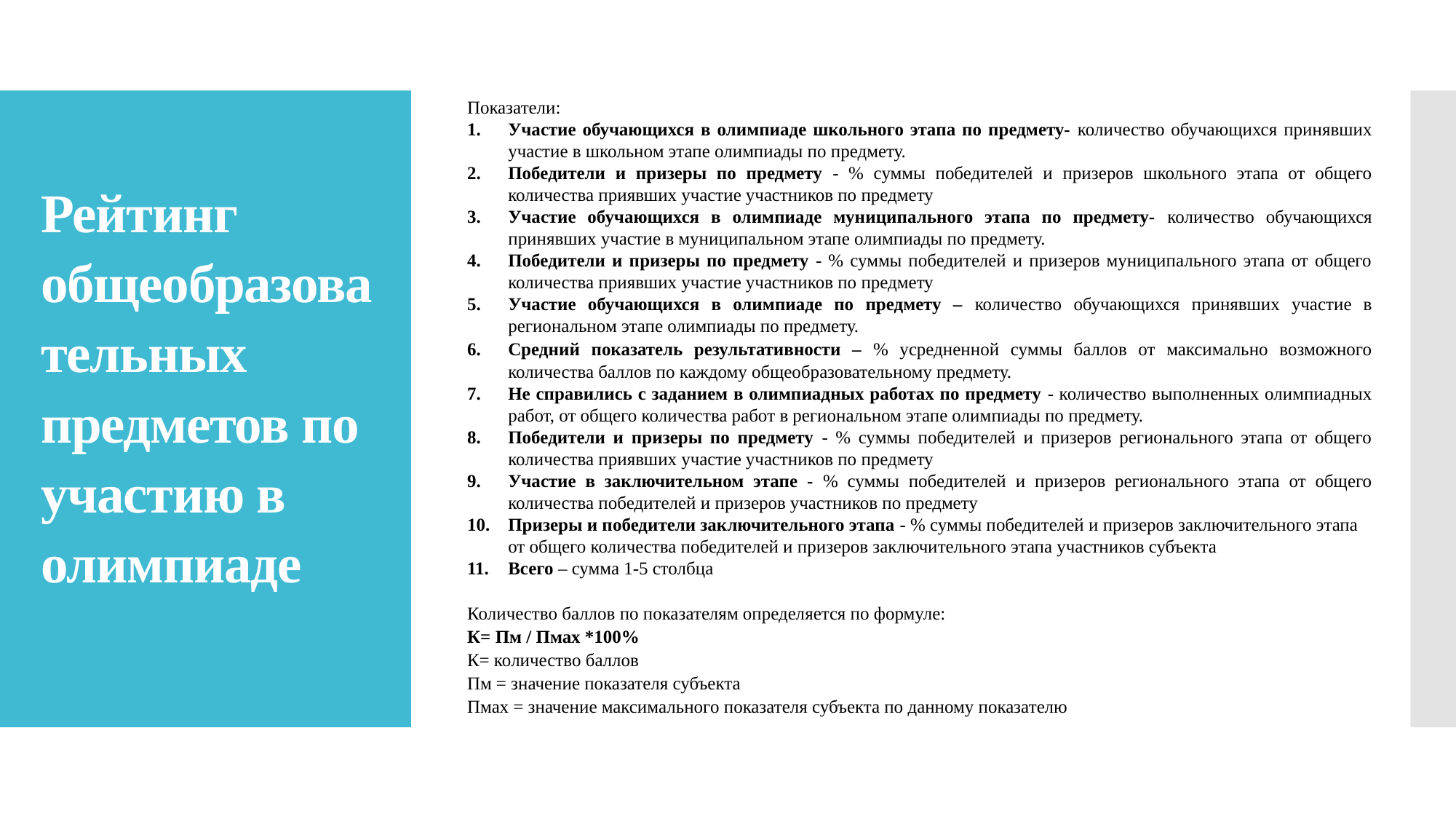

Показатели:
Участие обучающихся в олимпиаде школьного этапа по предмету- количество обучающихся принявших участие в школьном этапе олимпиады по предмету.
Победители и призеры по предмету - % суммы победителей и призеров школьного этапа от общего количества приявших участие участников по предмету
Участие обучающихся в олимпиаде муниципального этапа по предмету- количество обучающихся принявших участие в муниципальном этапе олимпиады по предмету.
Победители и призеры по предмету - % суммы победителей и призеров муниципального этапа от общего количества приявших участие участников по предмету
Участие обучающихся в олимпиаде по предмету – количество обучающихся принявших участие в региональном этапе олимпиады по предмету.
Средний показатель результативности – % усредненной суммы баллов от максимально возможного количества баллов по каждому общеобразовательному предмету.
Не справились с заданием в олимпиадных работах по предмету - количество выполненных олимпиадных работ, от общего количества работ в региональном этапе олимпиады по предмету.
Победители и призеры по предмету - % суммы победителей и призеров регионального этапа от общего количества приявших участие участников по предмету
Участие в заключительном этапе - % суммы победителей и призеров регионального этапа от общего количества победителей и призеров участников по предмету
Призеры и победители заключительного этапа - % суммы победителей и призеров заключительного этапа от общего количества победителей и призеров заключительного этапа участников субъекта
Всего – сумма 1-5 столбца

Количество баллов по показателям определяется по формуле:
К= Пм / Пмах *100%
К= количество баллов
Пм = значение показателя субъекта
Пмах = значение максимального показателя субъекта по данному показателю
# Рейтинг общеобразовательных предметов по участию в олимпиаде